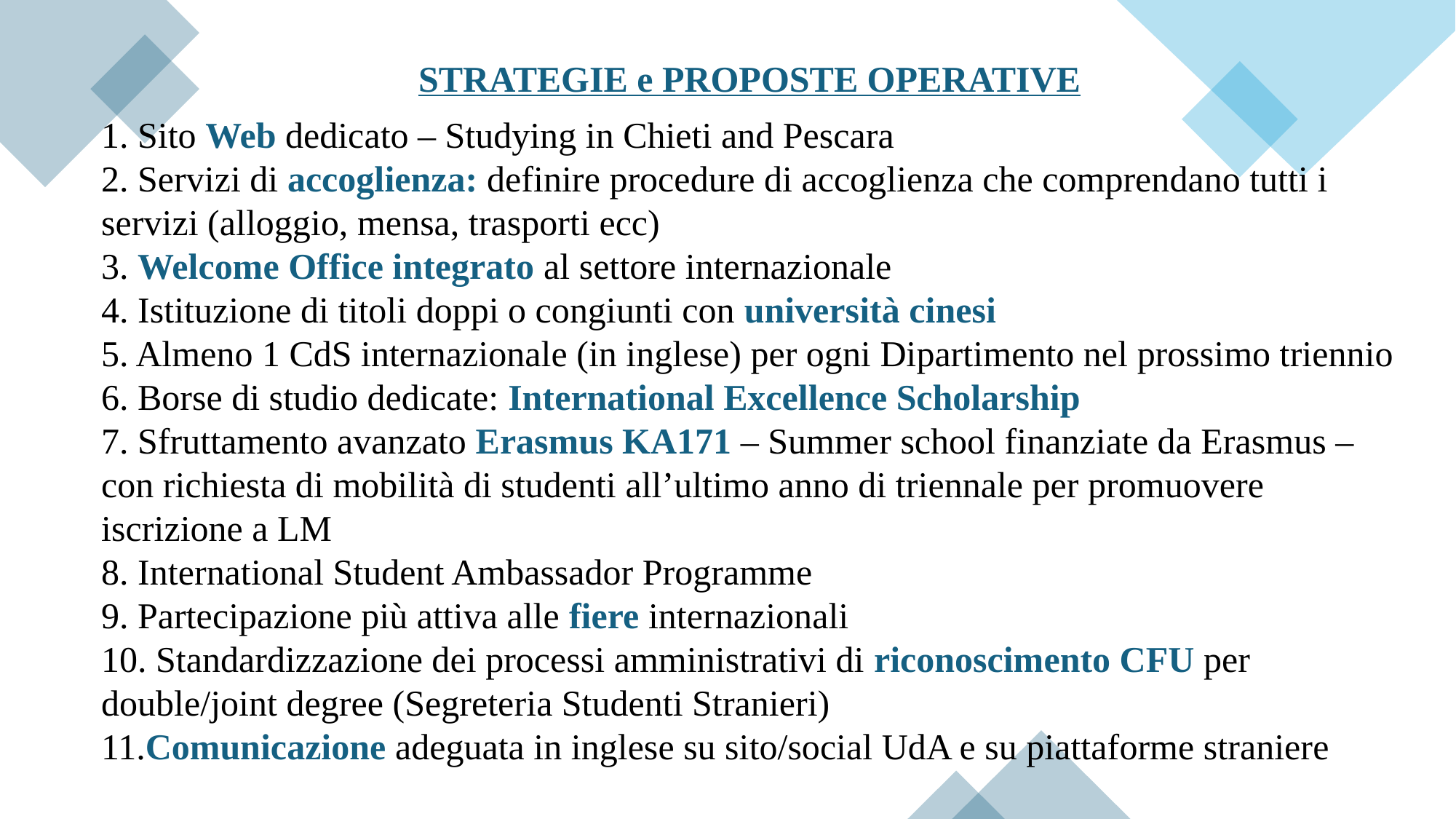

STRATEGIE e PROPOSTE OPERATIVE
1. Sito Web dedicato – Studying in Chieti and Pescara
2. Servizi di accoglienza: definire procedure di accoglienza che comprendano tutti i servizi (alloggio, mensa, trasporti ecc)
3. Welcome Office integrato al settore internazionale
4. Istituzione di titoli doppi o congiunti con università cinesi
5. Almeno 1 CdS internazionale (in inglese) per ogni Dipartimento nel prossimo triennio
6. Borse di studio dedicate: International Excellence Scholarship
7. Sfruttamento avanzato Erasmus KA171 – Summer school finanziate da Erasmus – con richiesta di mobilità di studenti all’ultimo anno di triennale per promuovere iscrizione a LM
8. International Student Ambassador Programme
9. Partecipazione più attiva alle fiere internazionali
10. Standardizzazione dei processi amministrativi di riconoscimento CFU per double/joint degree (Segreteria Studenti Stranieri)
11.Comunicazione adeguata in inglese su sito/social UdA e su piattaforme straniere